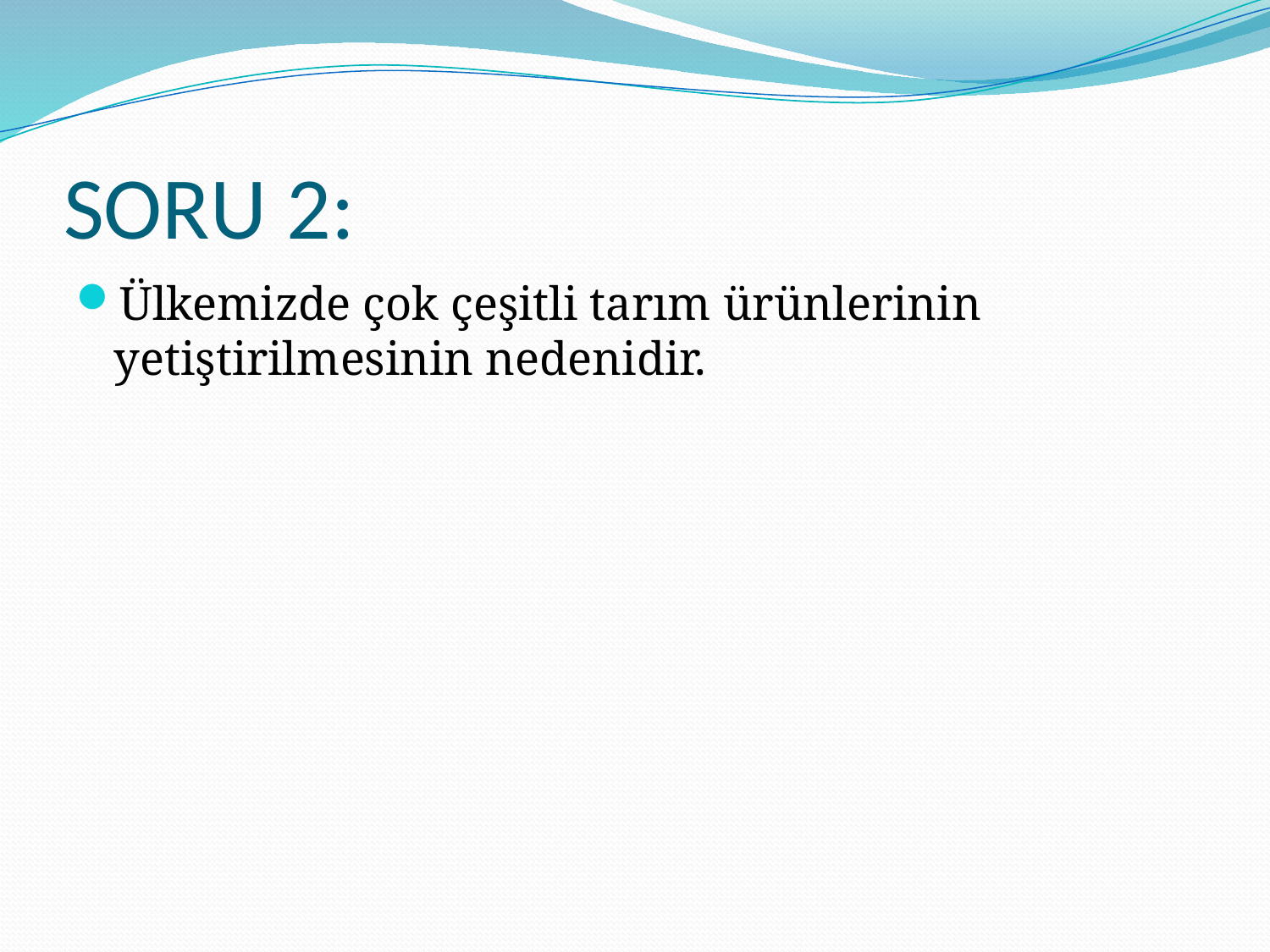

# SORU 2:
Ülkemizde çok çeşitli tarım ürünlerinin yetiştirilmesinin nedenidir.